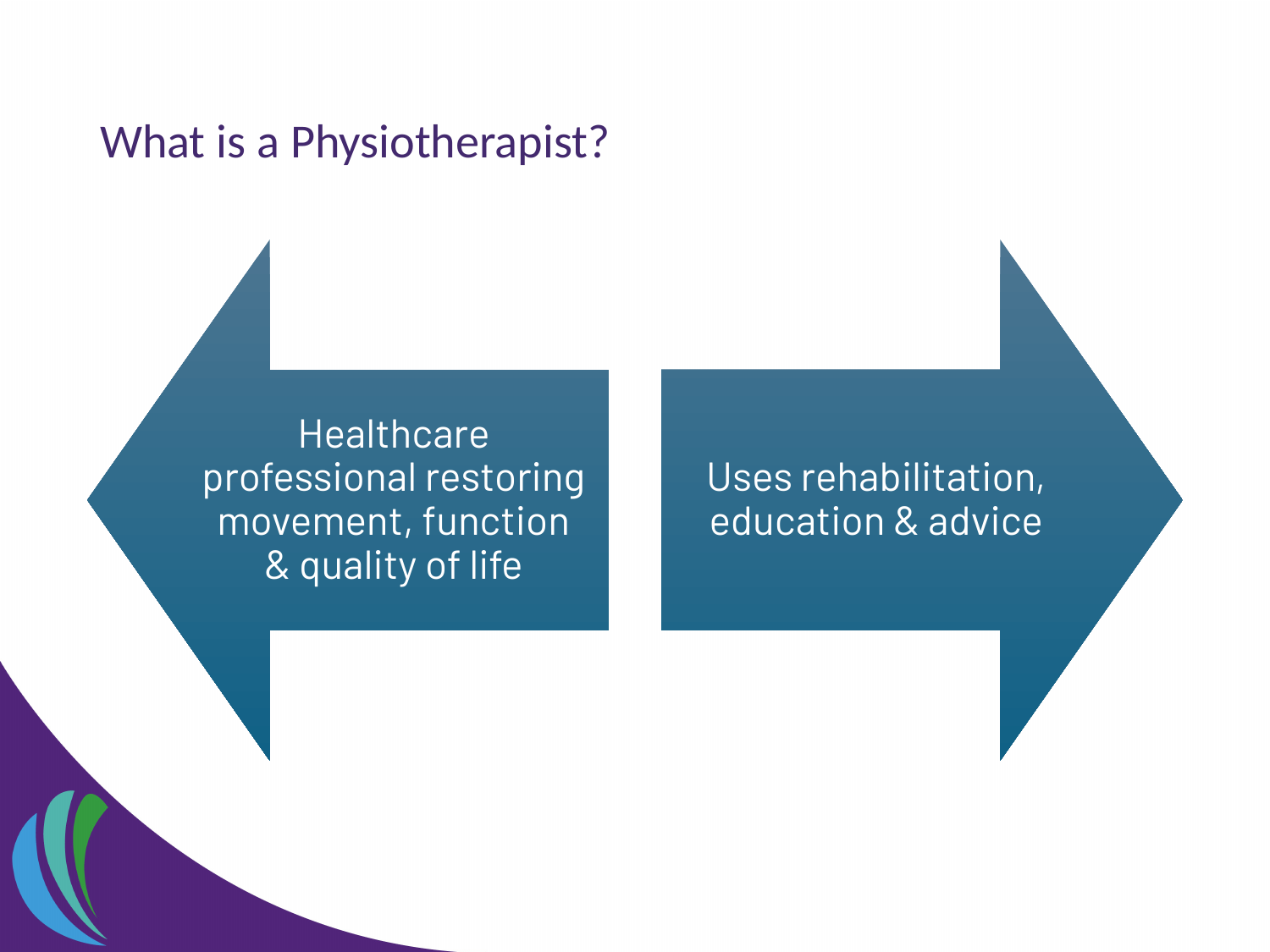

# What is a Physiotherapist?
Healthcare professional restoring movement, function & quality of life
Uses rehabilitation, education & advice